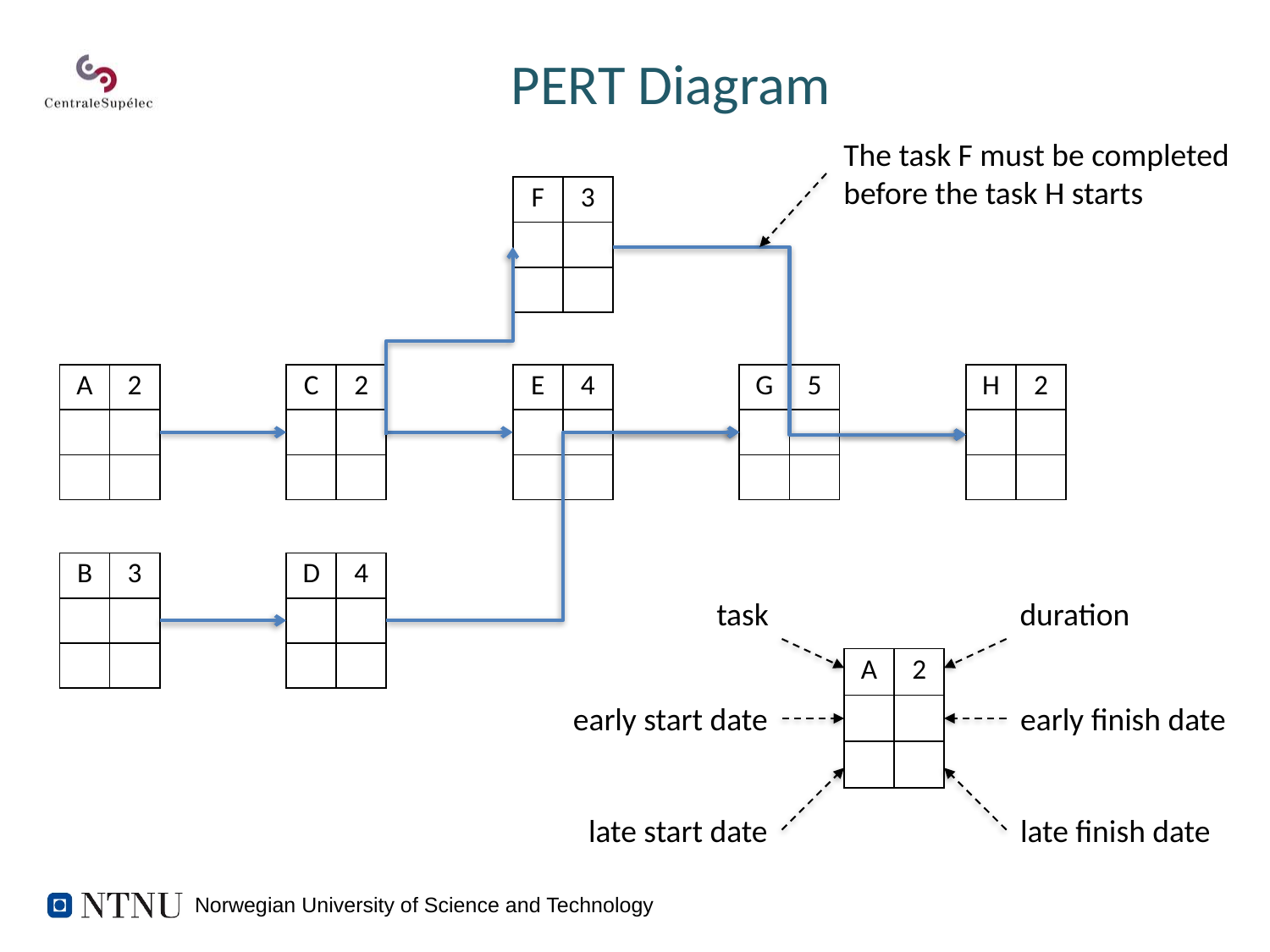

# PERT Diagram
The task F must be completed
before the task H starts
| F | 3 |
| --- | --- |
|  |  |
|  |  |
| A | 2 |
| --- | --- |
|  |  |
|  |  |
| C | 2 |
| --- | --- |
|  |  |
|  |  |
| E | 4 |
| --- | --- |
|  |  |
|  |  |
| G | 5 |
| --- | --- |
|  |  |
|  |  |
| H | 2 |
| --- | --- |
|  |  |
|  |  |
| B | 3 |
| --- | --- |
|  |  |
|  |  |
| D | 4 |
| --- | --- |
|  |  |
|  |  |
task
duration
| A | 2 |
| --- | --- |
|  |  |
|  |  |
early start date
early finish date
late start date
late finish date